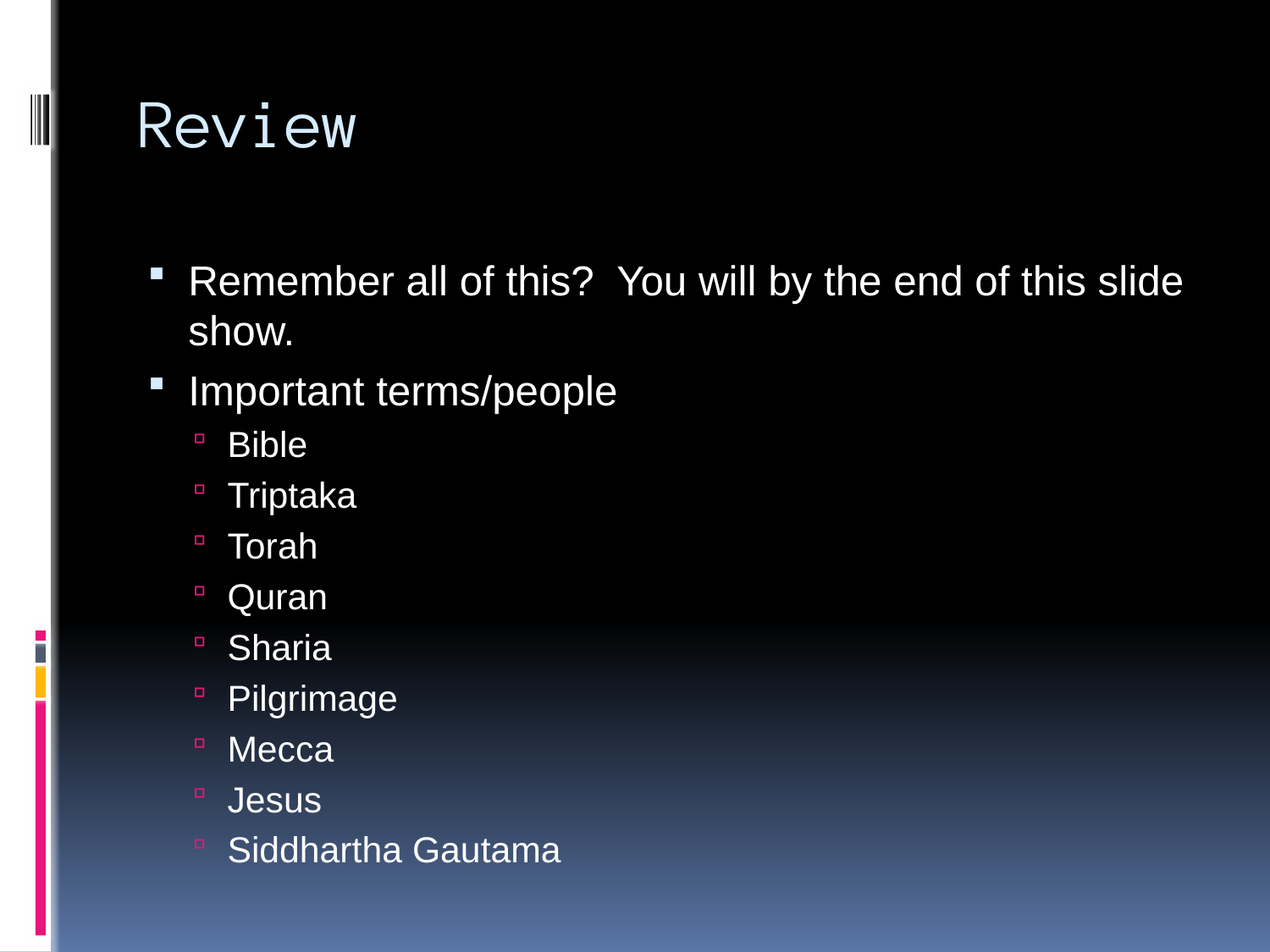

# Review
Remember all of this?  You will by the end of this slide show.
Important terms/people
Bible
Triptaka
Torah
Quran
Sharia
Pilgrimage
Mecca
Jesus
Siddhartha Gautama